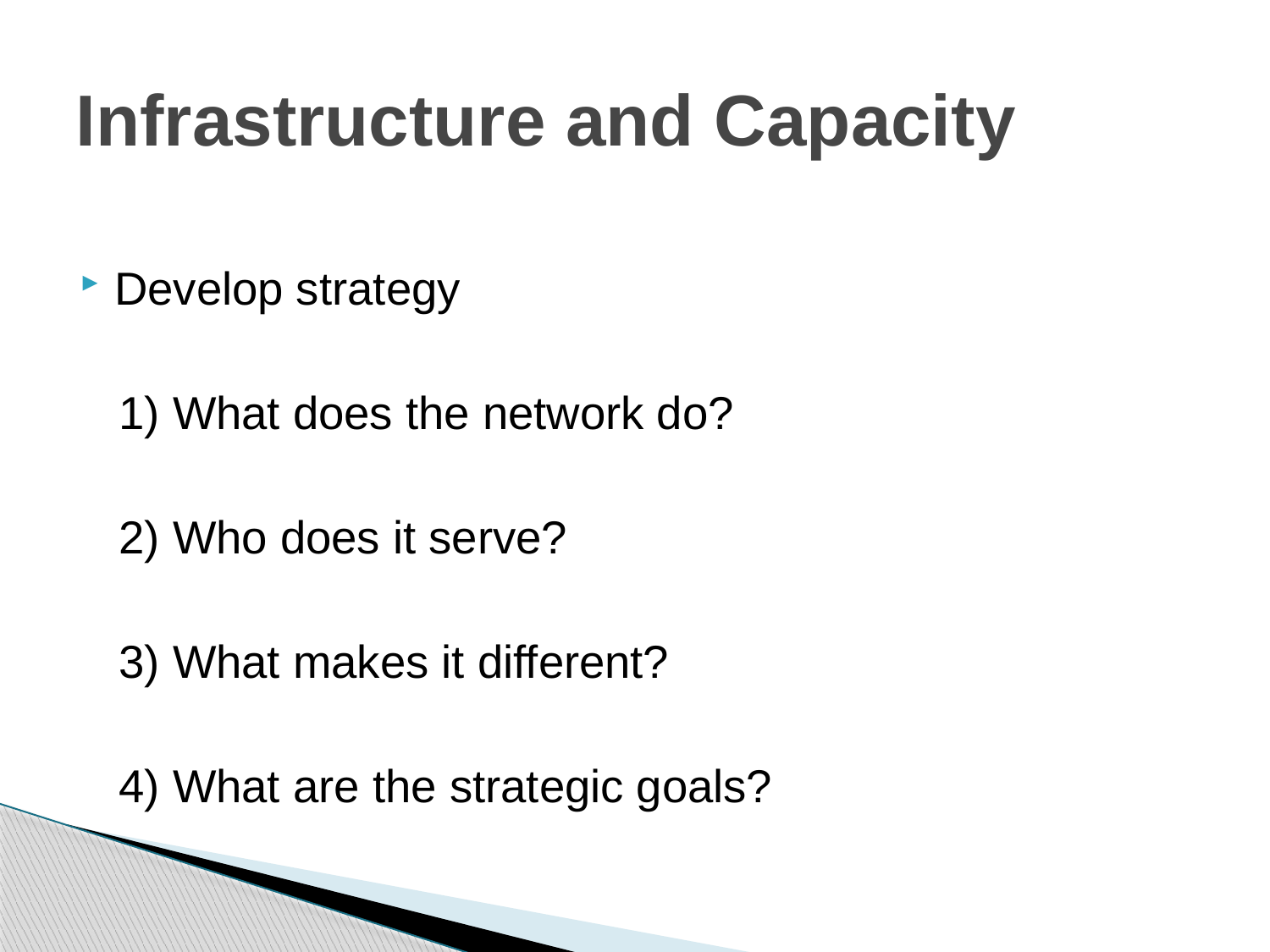

# Infrastructure and Capacity

Develop strategy

   1) What does the network do?

   2) Who does it serve?

   3) What makes it different?

   4) What are the strategic goals?